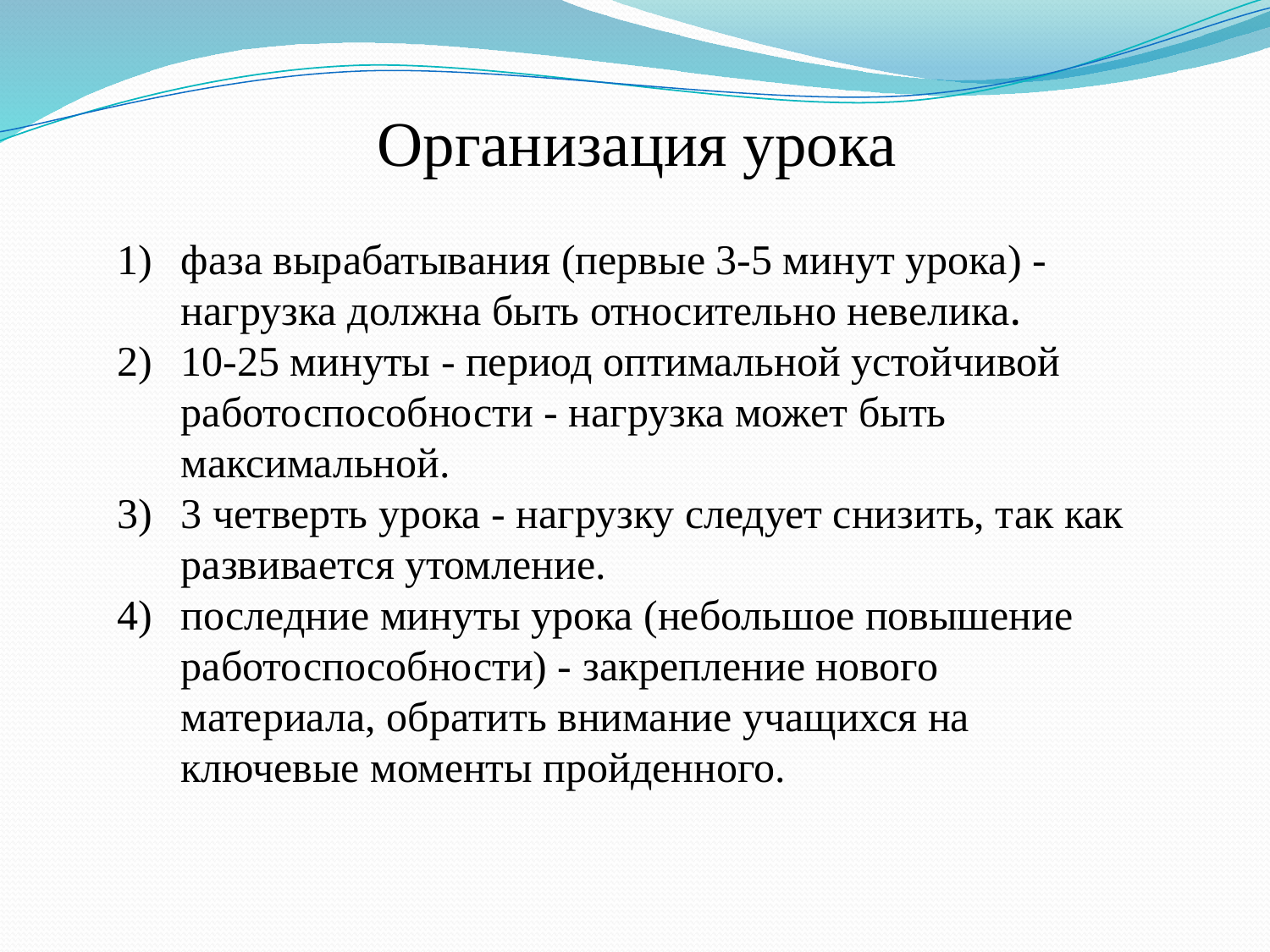

Организация урока
фаза вырабатывания (первые 3-5 минут урока) - нагрузка должна быть относительно невелика.
10-25 минуты - период оптимальной устойчивой работоспособности - нагрузка может быть максимальной.
3 четверть урока - нагрузку следует снизить, так как развивается утомление.
последние минуты урока (небольшое повышение работоспособности) - закрепление нового материала, обратить внимание учащихся на ключевые моменты пройденного.